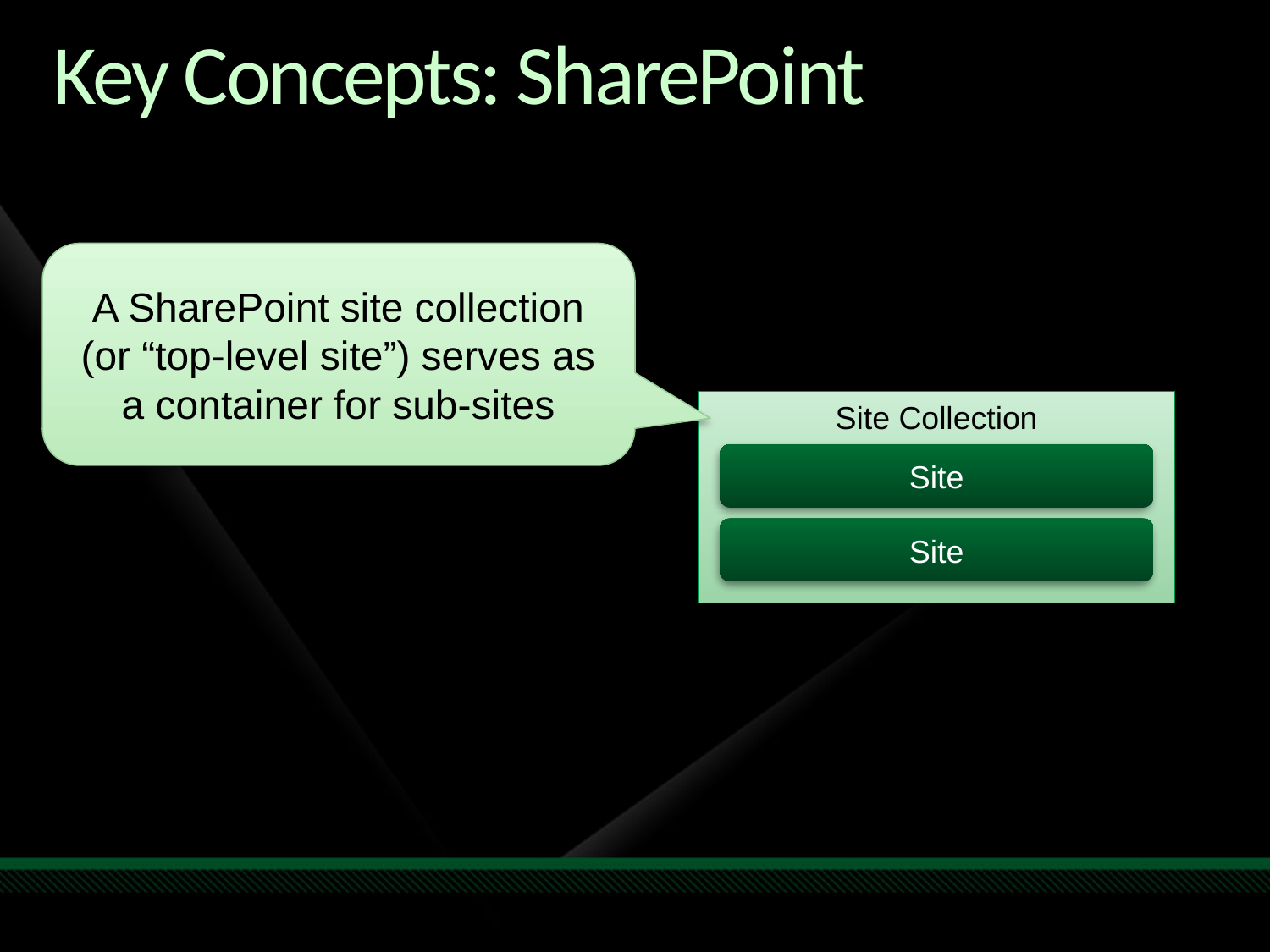

# Key Concepts: SharePoint
A SharePoint site collection (or “top-level site”) serves as a container for sub-sites
Site Collection
Site
Site